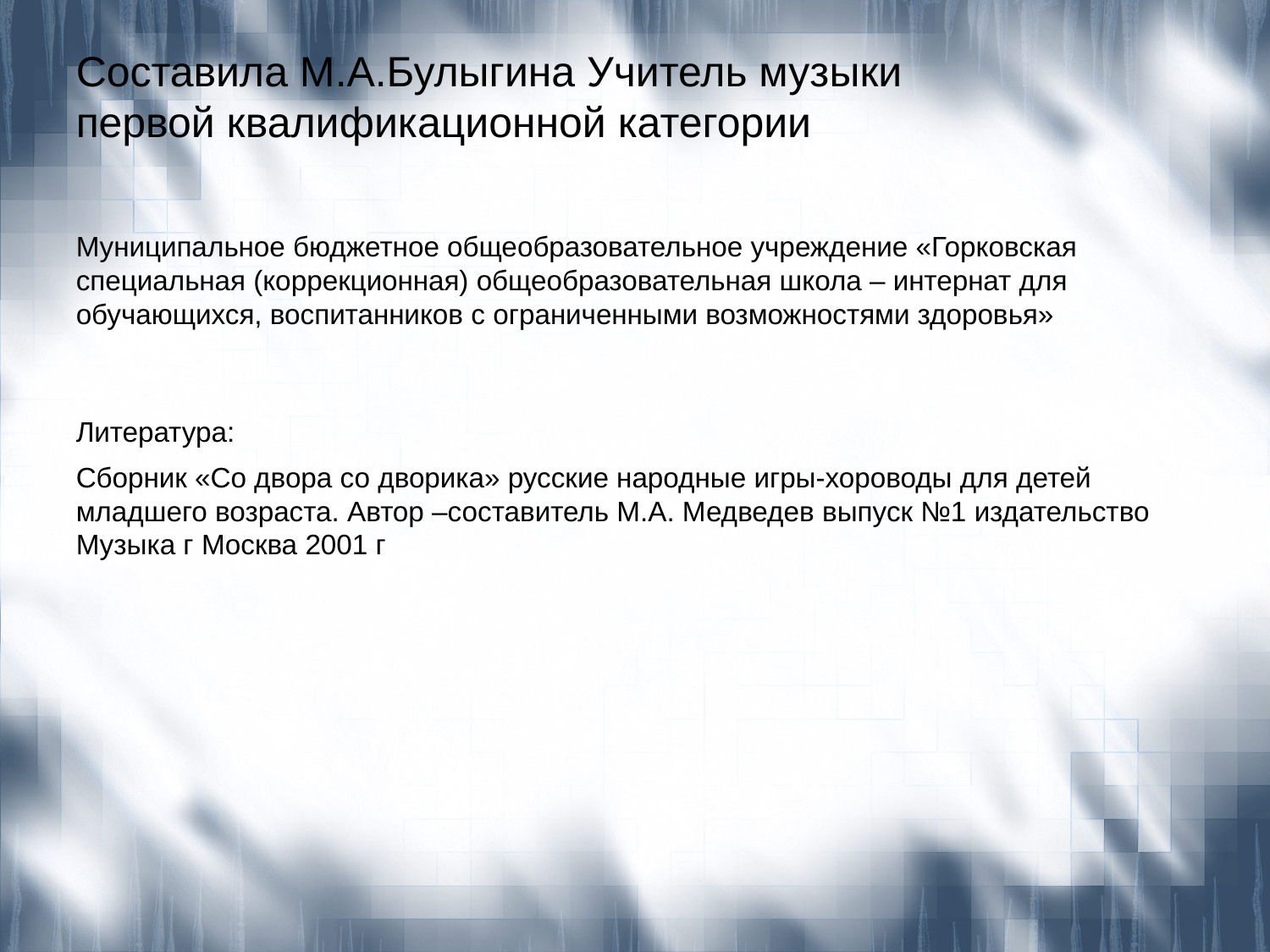

# Составила М.А.Булыгина Учитель музыки первой квалификационной категории
Муниципальное бюджетное общеобразовательное учреждение «Горковская специальная (коррекционная) общеобразовательная школа – интернат для обучающихся, воспитанников с ограниченными возможностями здоровья»

Литература:
Сборник «Со двора со дворика» русские народные игры-хороводы для детей младшего возраста. Автор –составитель М.А. Медведев выпуск №1 издательство Музыка г Москва 2001 г